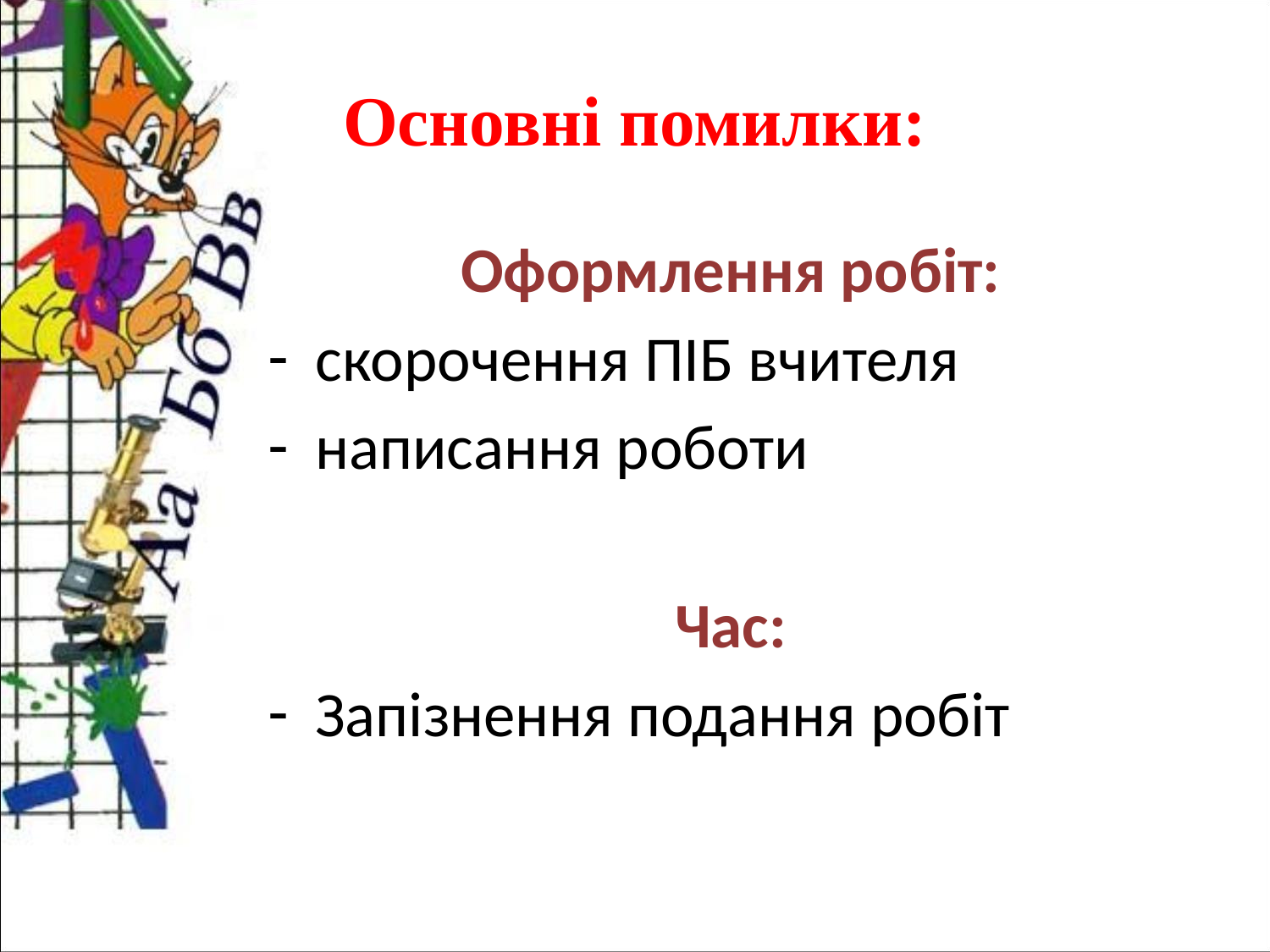

# Основні помилки:
Оформлення робіт:
скорочення ПІБ вчителя
написання роботи

Час:
Запізнення подання робіт